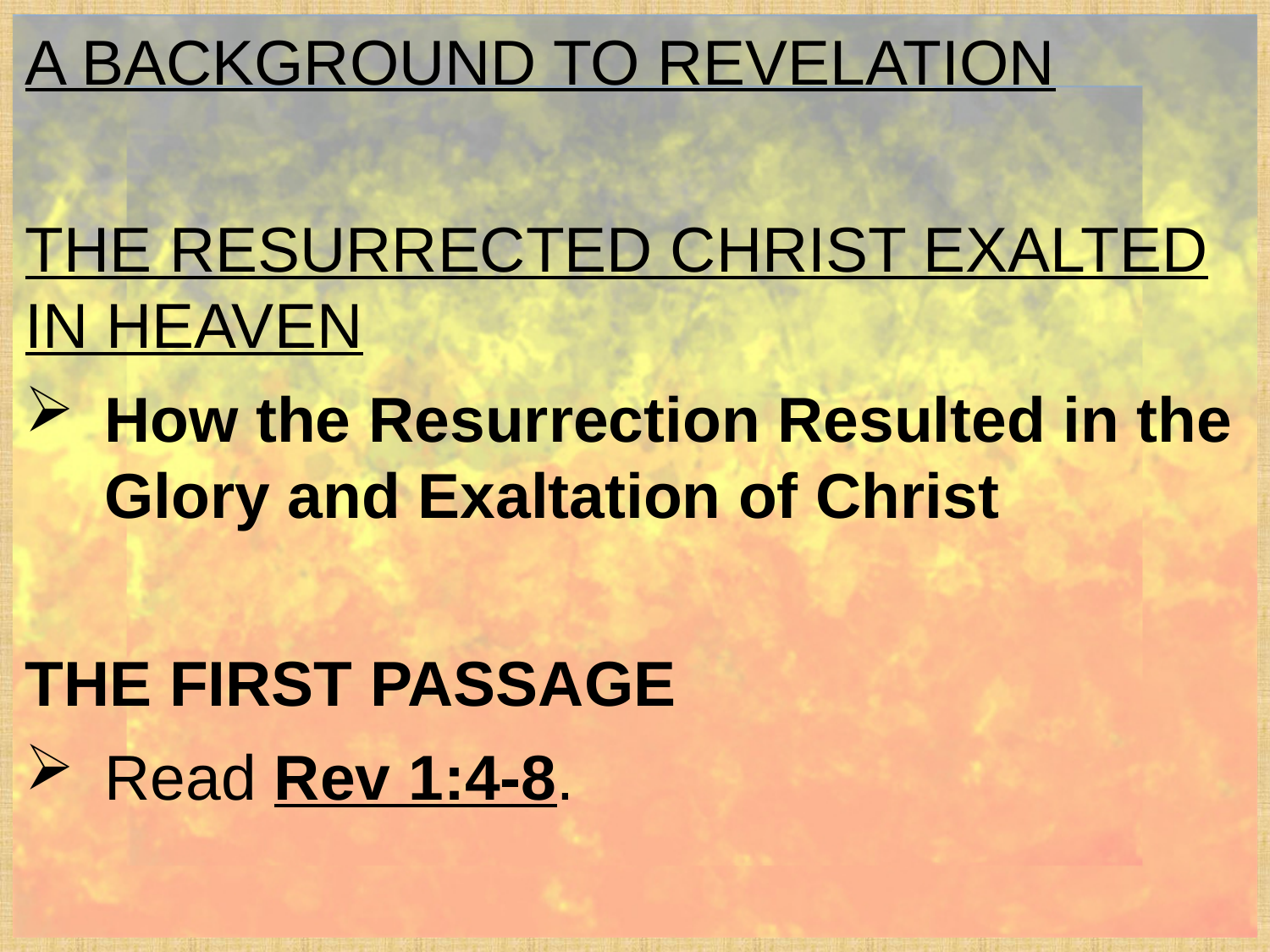

A BACKGROUND TO REVELATION

THE RESURRECTED CHRIST EXALTED IN HEAVEN
How the Resurrection Resulted in the Glory and Exaltation of Christ

The First Passage
Read Rev 1:4-8.